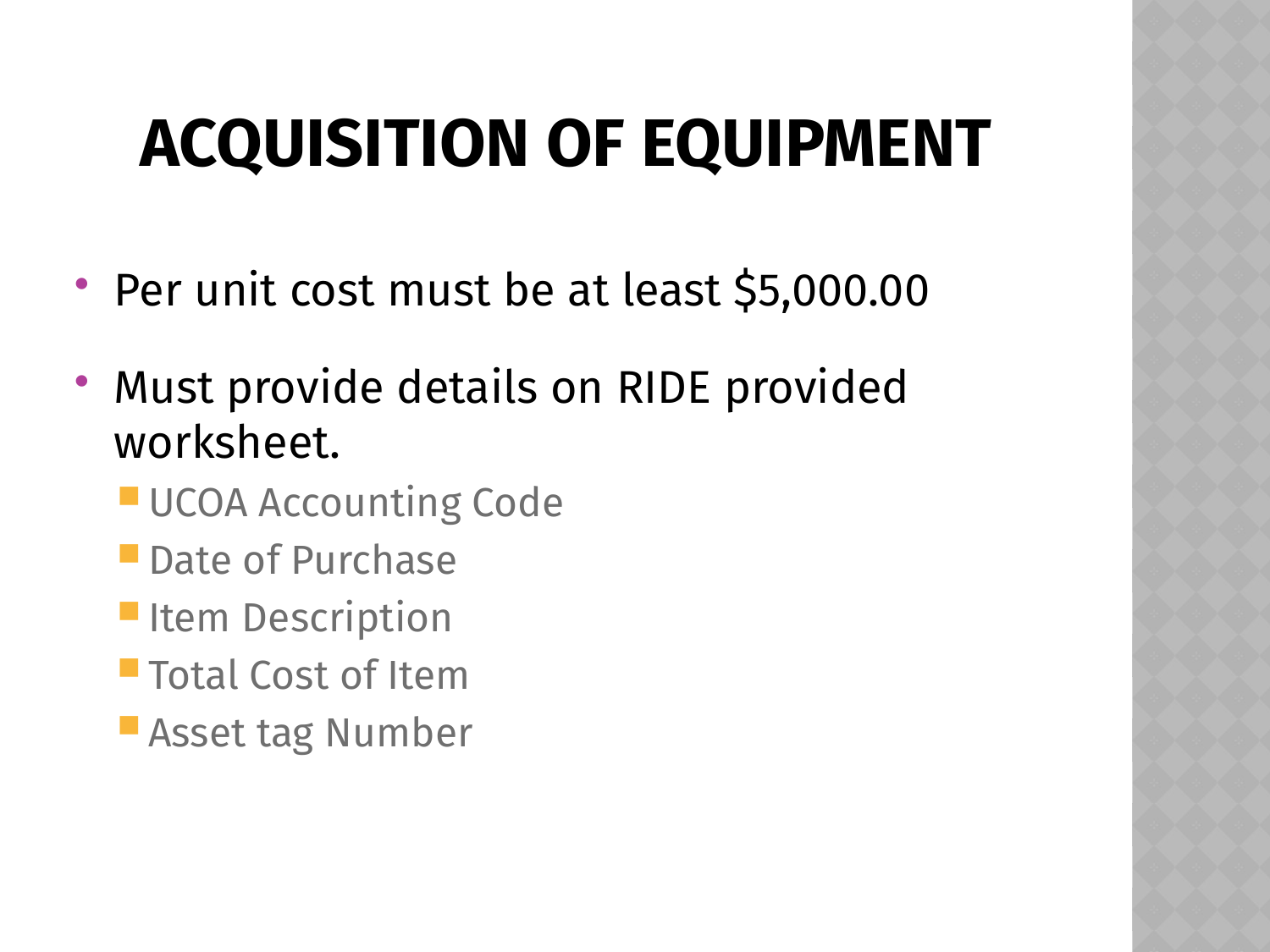

# Acquisition of equipment
Per unit cost must be at least $5,000.00

Must provide details on RIDE provided worksheet.
UCOA Accounting Code
Date of Purchase
Item Description
Total Cost of Item
Asset tag Number